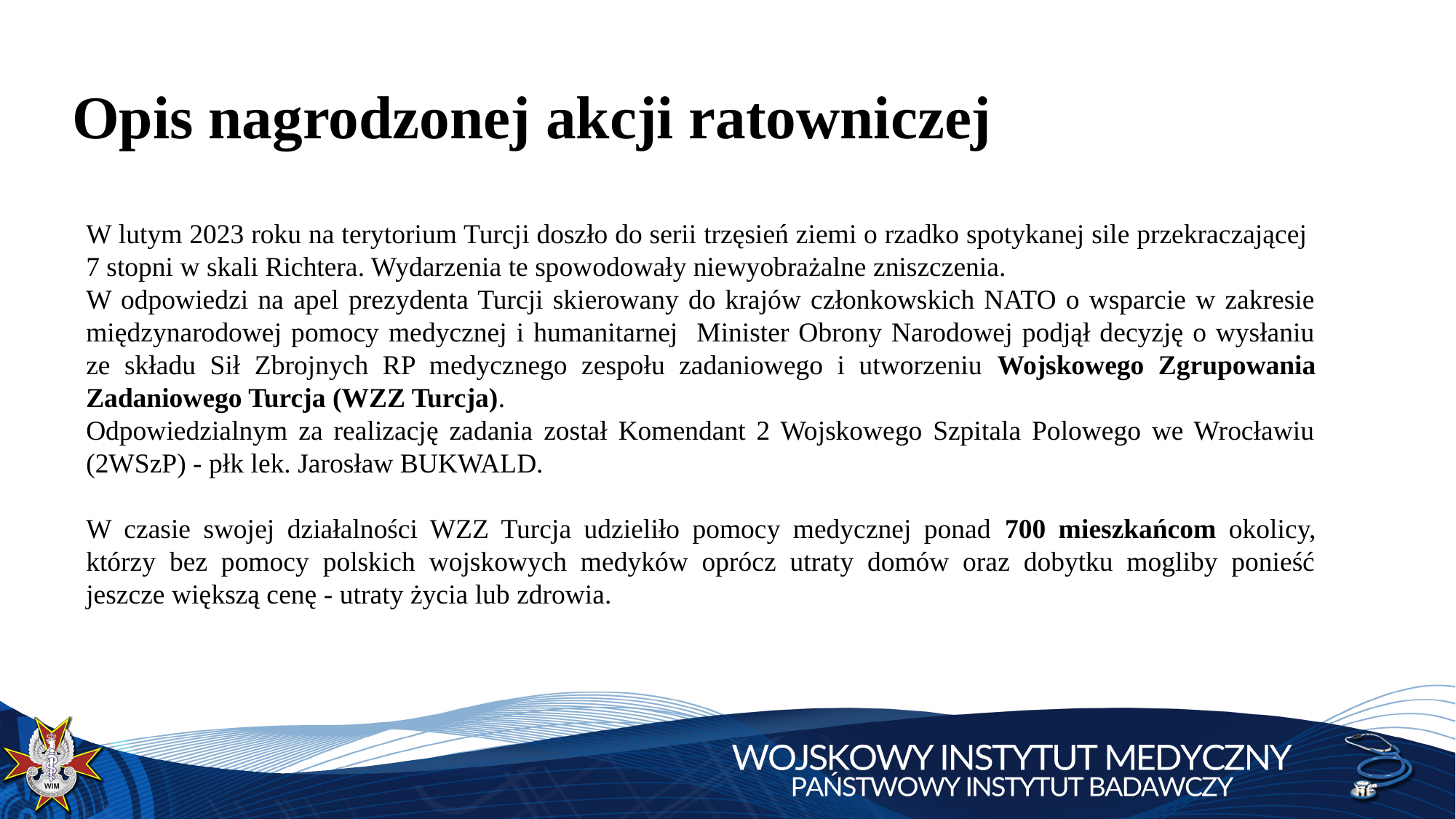

Opis nagrodzonej akcji ratowniczej
W lutym 2023 roku na terytorium Turcji doszło do serii trzęsień ziemi o rzadko spotykanej sile przekraczającej
7 stopni w skali Richtera. Wydarzenia te spowodowały niewyobrażalne zniszczenia.
W odpowiedzi na apel prezydenta Turcji skierowany do krajów członkowskich NATO o wsparcie w zakresie międzynarodowej pomocy medycznej i humanitarnej  Minister Obrony Narodowej podjął decyzję o wysłaniu ze składu Sił Zbrojnych RP medycznego zespołu zadaniowego i utworzeniu Wojskowego Zgrupowania Zadaniowego Turcja (WZZ Turcja).
Odpowiedzialnym za realizację zadania został Komendant 2 Wojskowego Szpitala Polowego we Wrocławiu (2WSzP) - płk lek. Jarosław BUKWALD.

W czasie swojej działalności WZZ Turcja udzieliło pomocy medycznej ponad 700 mieszkańcom okolicy, którzy bez pomocy polskich wojskowych medyków oprócz utraty domów oraz dobytku mogliby ponieść jeszcze większą cenę - utraty życia lub zdrowia.